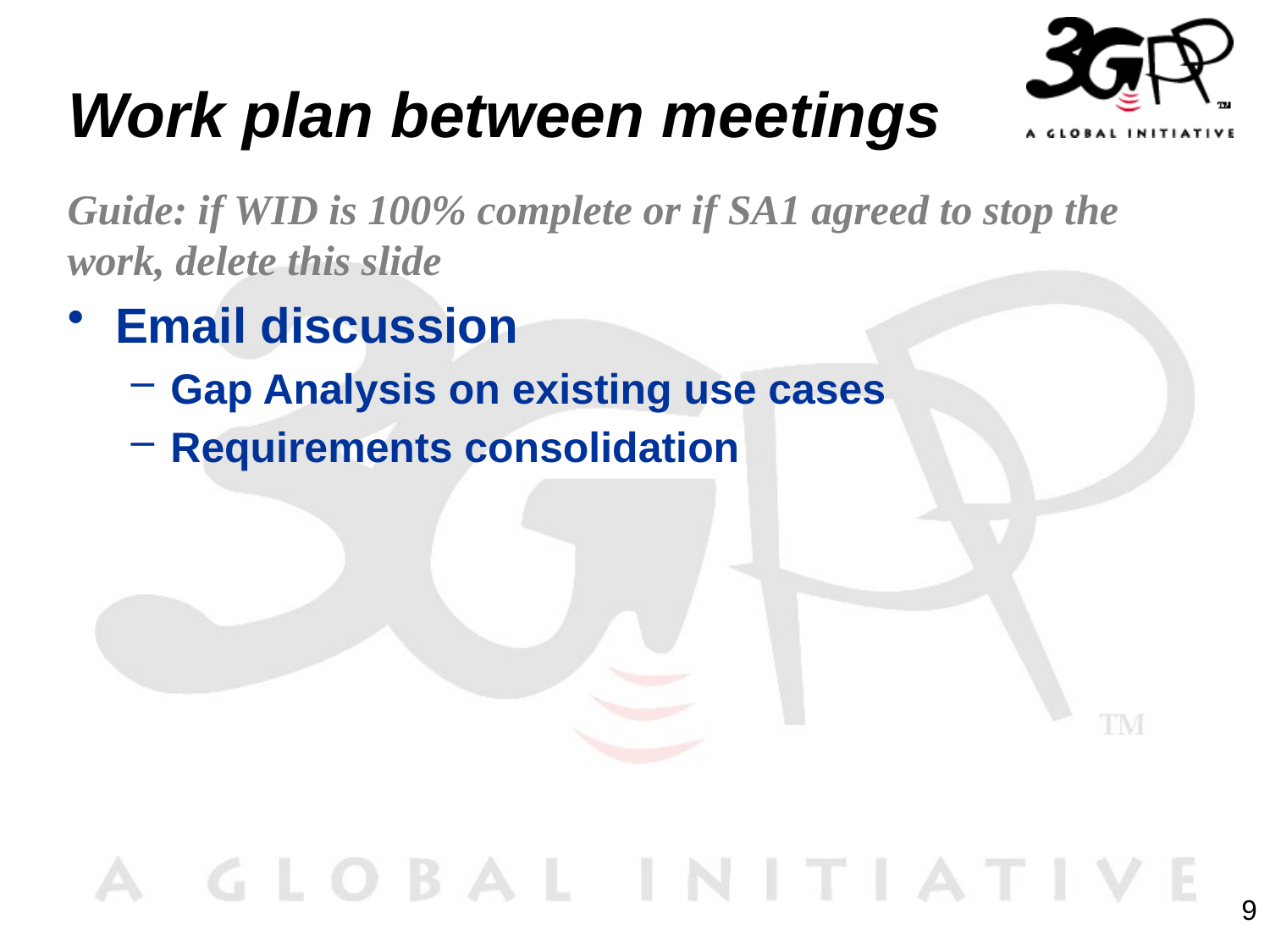

# Work plan between meetings
Guide: if WID is 100% complete or if SA1 agreed to stop the work, delete this slide
Email discussion
Gap Analysis on existing use cases
Requirements consolidation
9